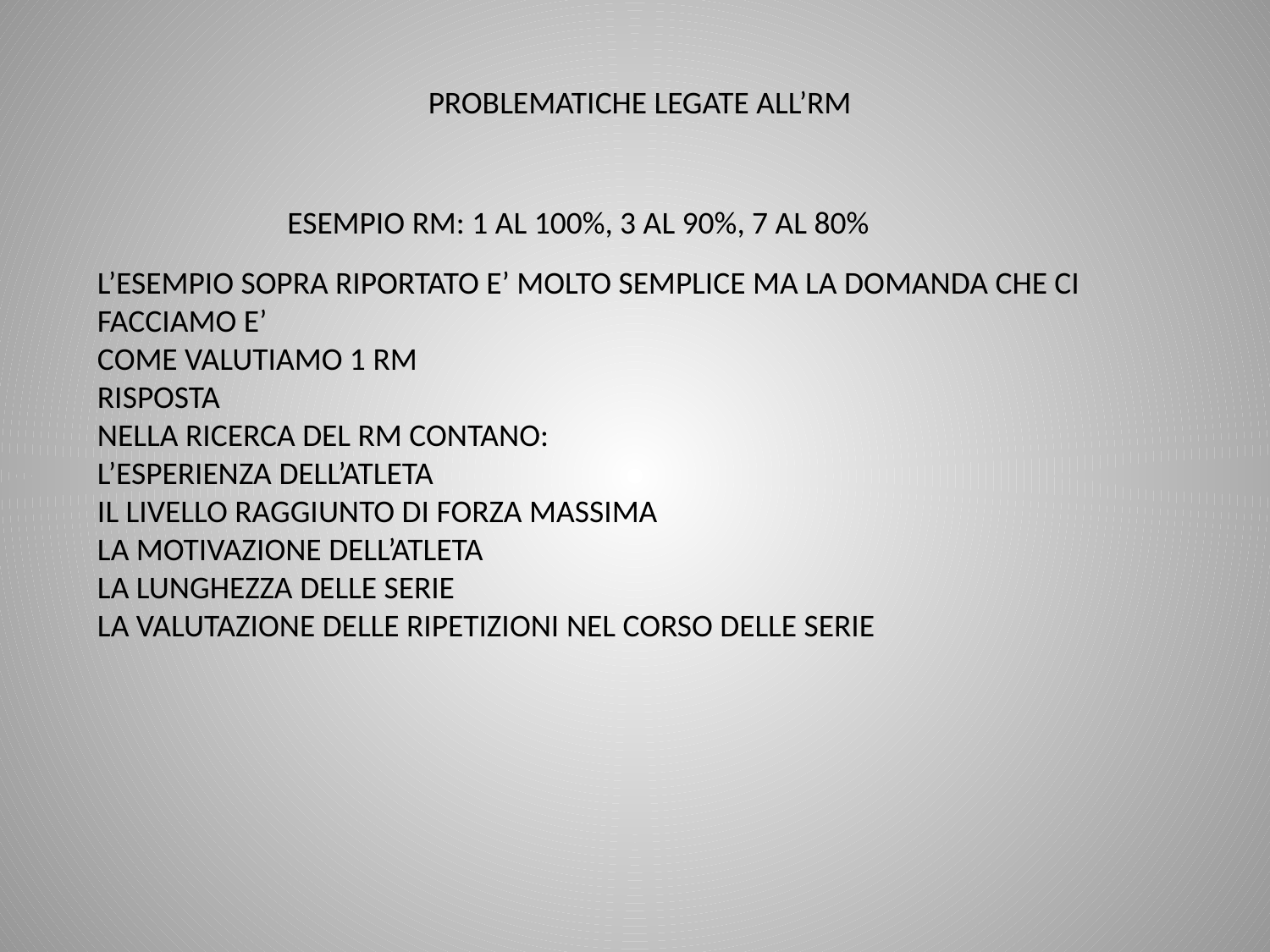

PROBLEMATICHE LEGATE ALL’RM
ESEMPIO RM: 1 AL 100%, 3 AL 90%, 7 AL 80%
L’ESEMPIO SOPRA RIPORTATO E’ MOLTO SEMPLICE MA LA DOMANDA CHE CI FACCIAMO E’
COME VALUTIAMO 1 RM
RISPOSTA
NELLA RICERCA DEL RM CONTANO:
L’ESPERIENZA DELL’ATLETA
IL LIVELLO RAGGIUNTO DI FORZA MASSIMA
LA MOTIVAZIONE DELL’ATLETA
LA LUNGHEZZA DELLE SERIE
LA VALUTAZIONE DELLE RIPETIZIONI NEL CORSO DELLE SERIE